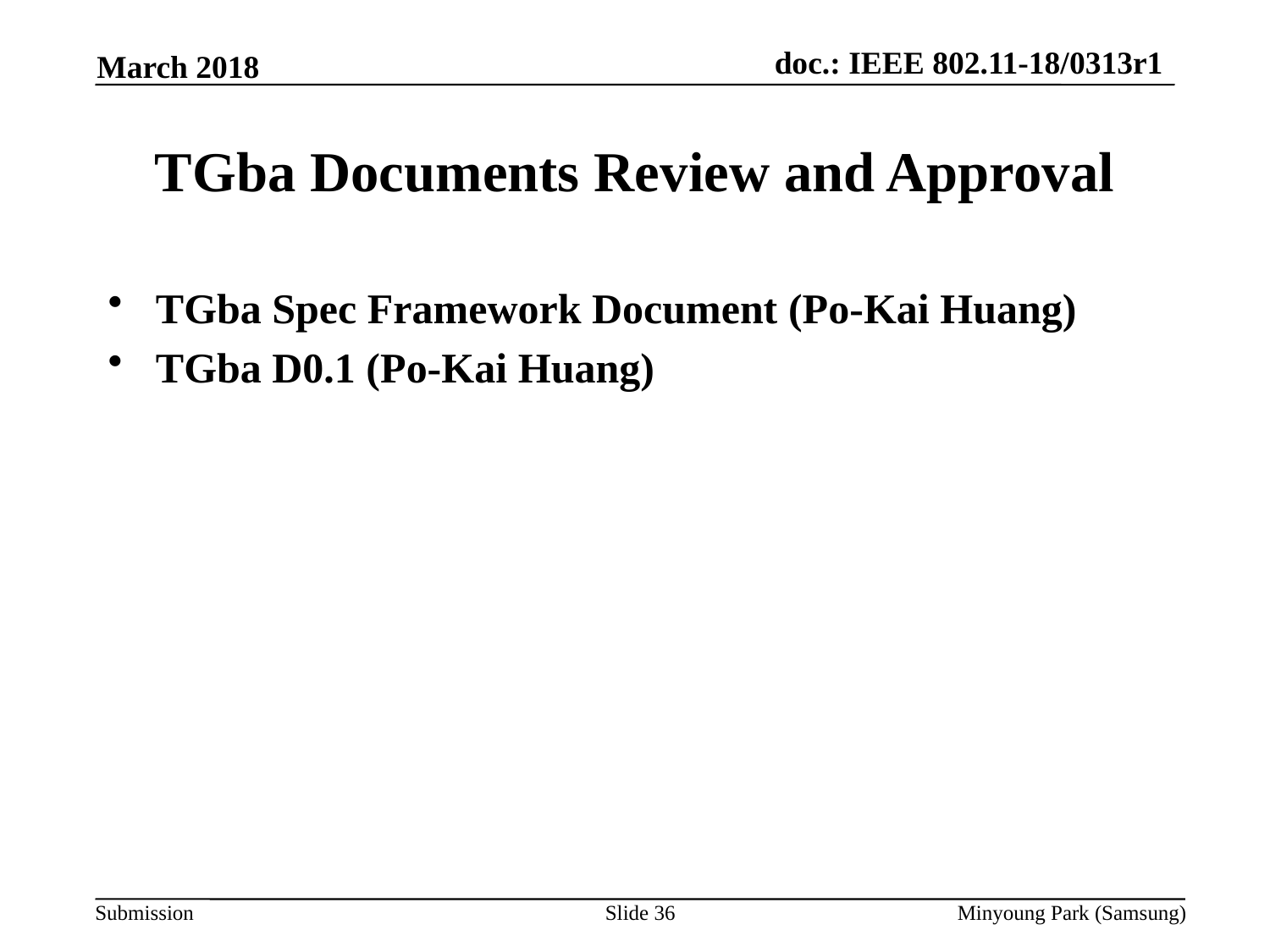

March 2018
# TGba Documents Review and Approval
TGba Spec Framework Document (Po-Kai Huang)
TGba D0.1 (Po-Kai Huang)

Slide 36
Minyoung Park (Samsung)